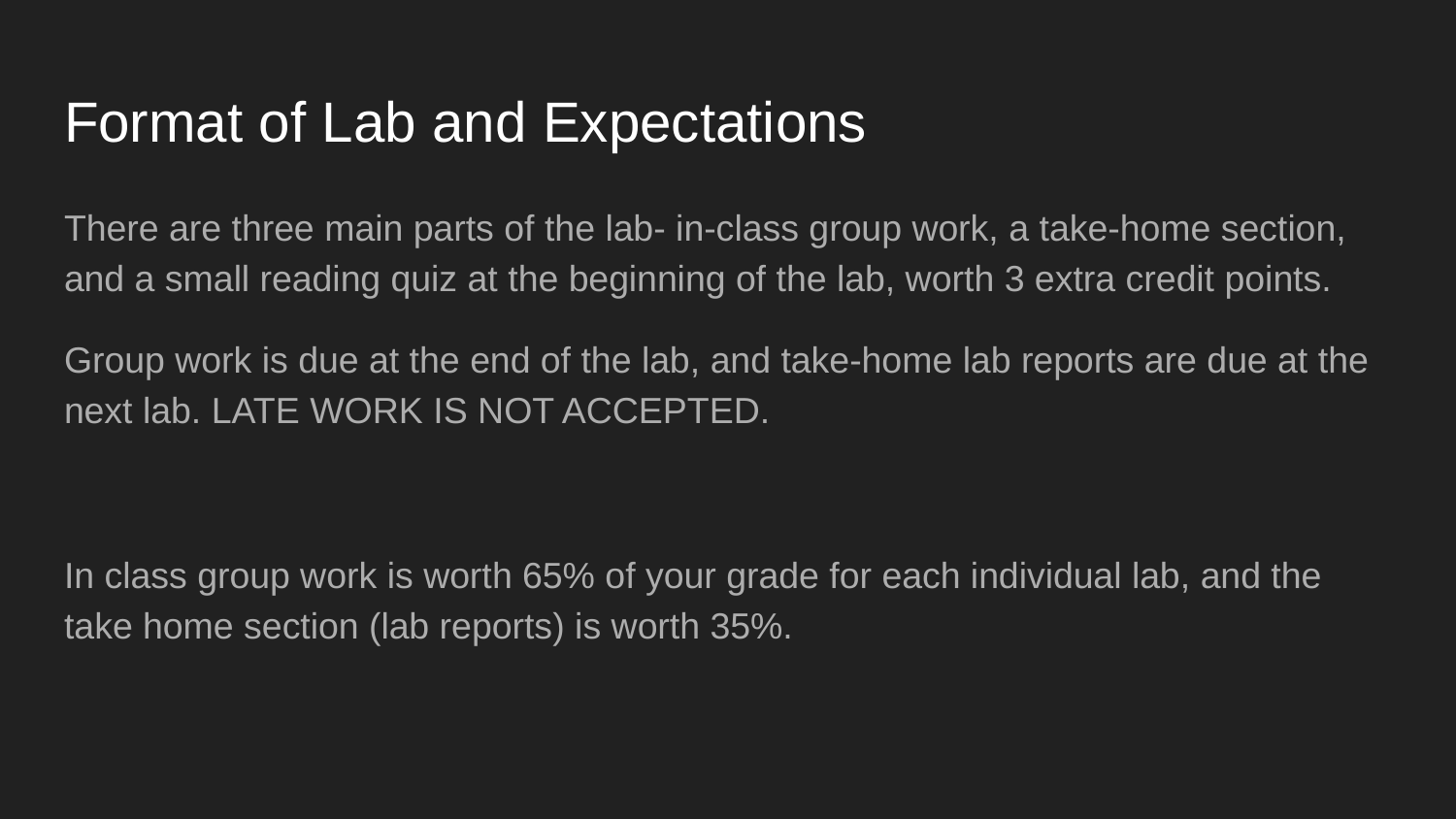

# Format of Lab and Expectations
There are three main parts of the lab- in-class group work, a take-home section, and a small reading quiz at the beginning of the lab, worth 3 extra credit points.
Group work is due at the end of the lab, and take-home lab reports are due at the next lab. LATE WORK IS NOT ACCEPTED.

In class group work is worth 65% of your grade for each individual lab, and the take home section (lab reports) is worth 35%.